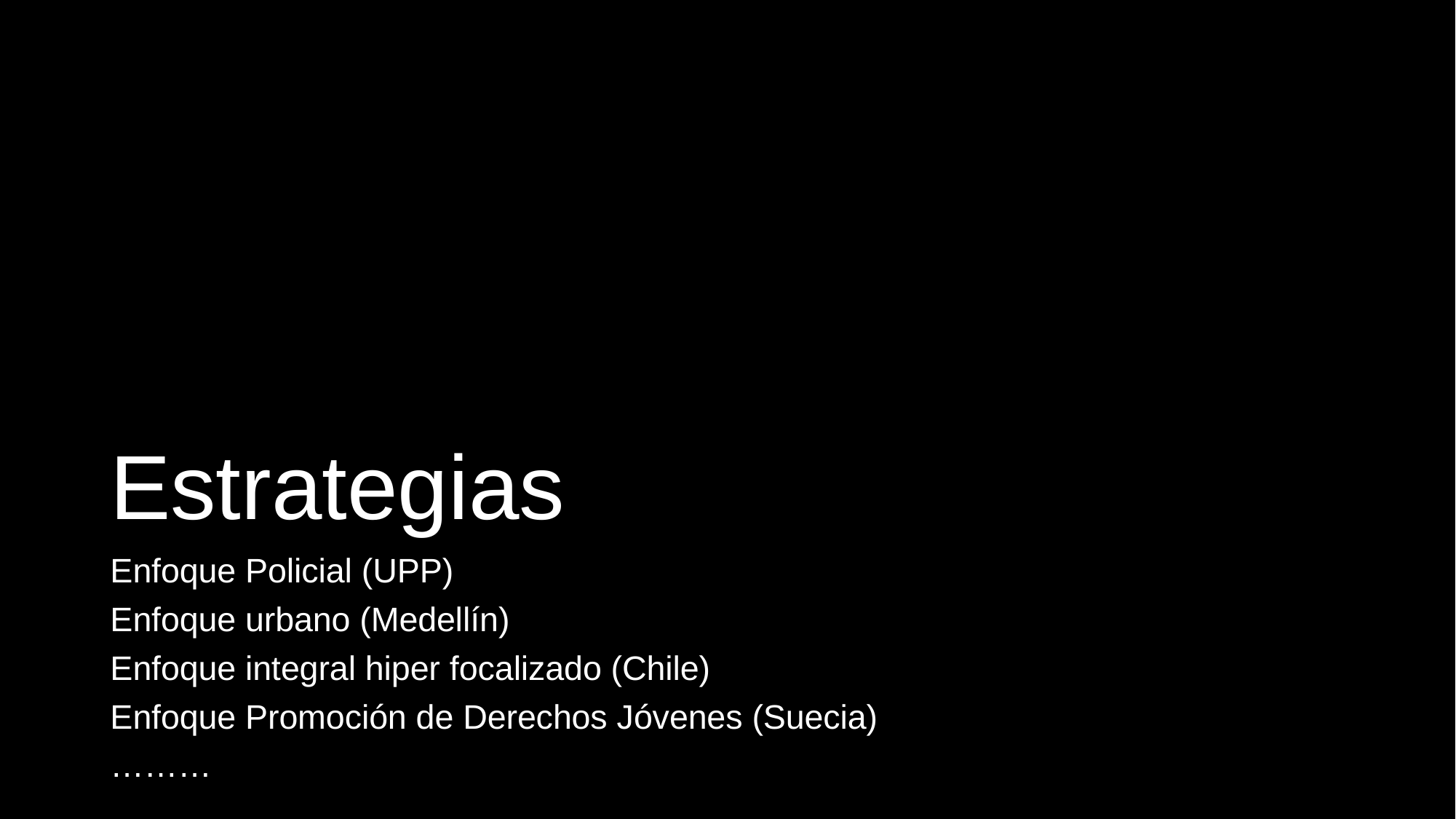

# Estrategias
Enfoque Policial (UPP)
Enfoque urbano (Medellín)
Enfoque integral hiper focalizado (Chile)
Enfoque Promoción de Derechos Jóvenes (Suecia)
………